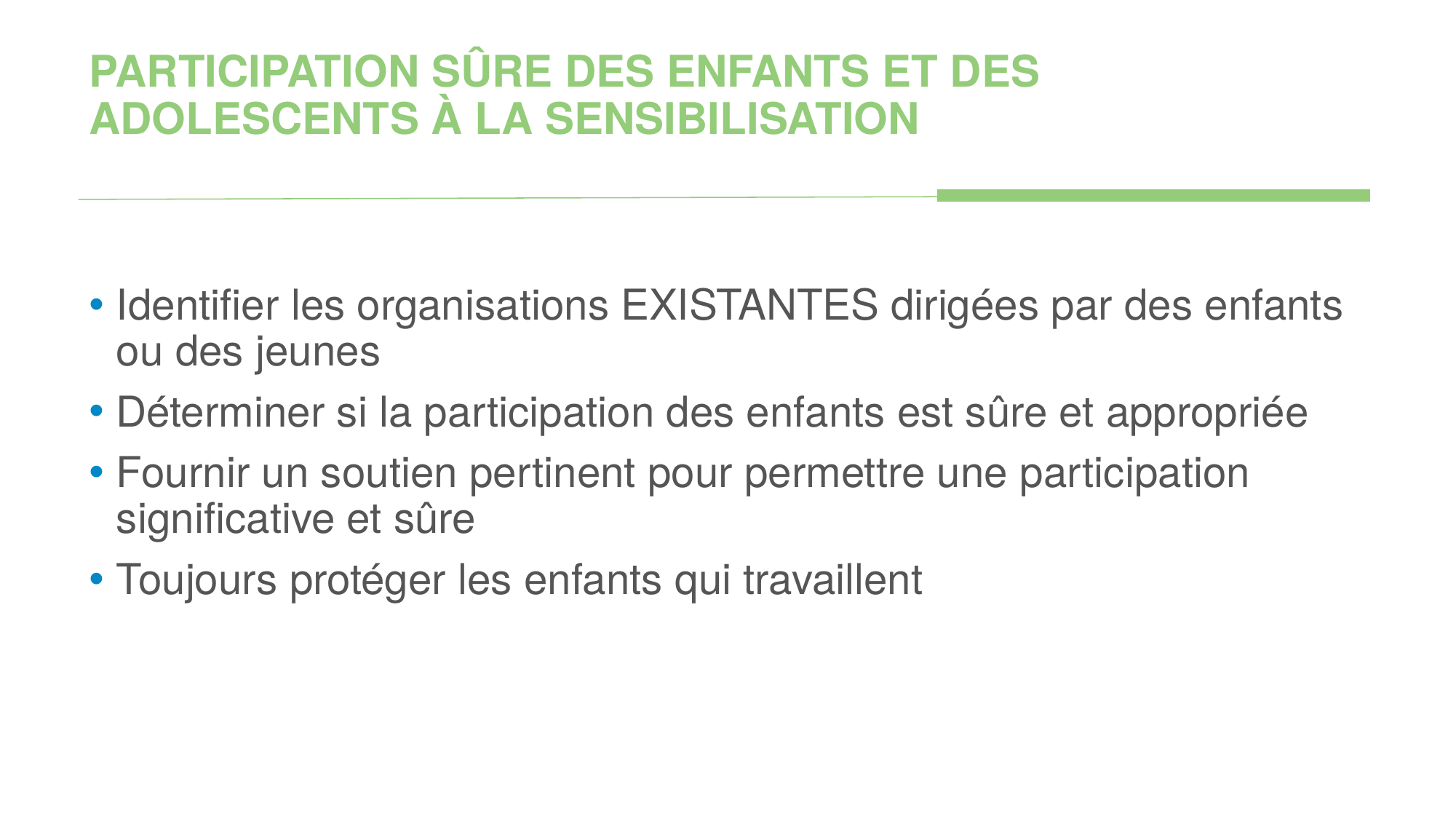

# PARTICIPATION SÛRE DES ENFANTS ET DES ADOLESCENTS À LA SENSIBILISATION
Identifier les organisations EXISTANTES dirigées par des enfants ou des jeunes
Déterminer si la participation des enfants est sûre et appropriée
Fournir un soutien pertinent pour permettre une participation significative et sûre
Toujours protéger les enfants qui travaillent